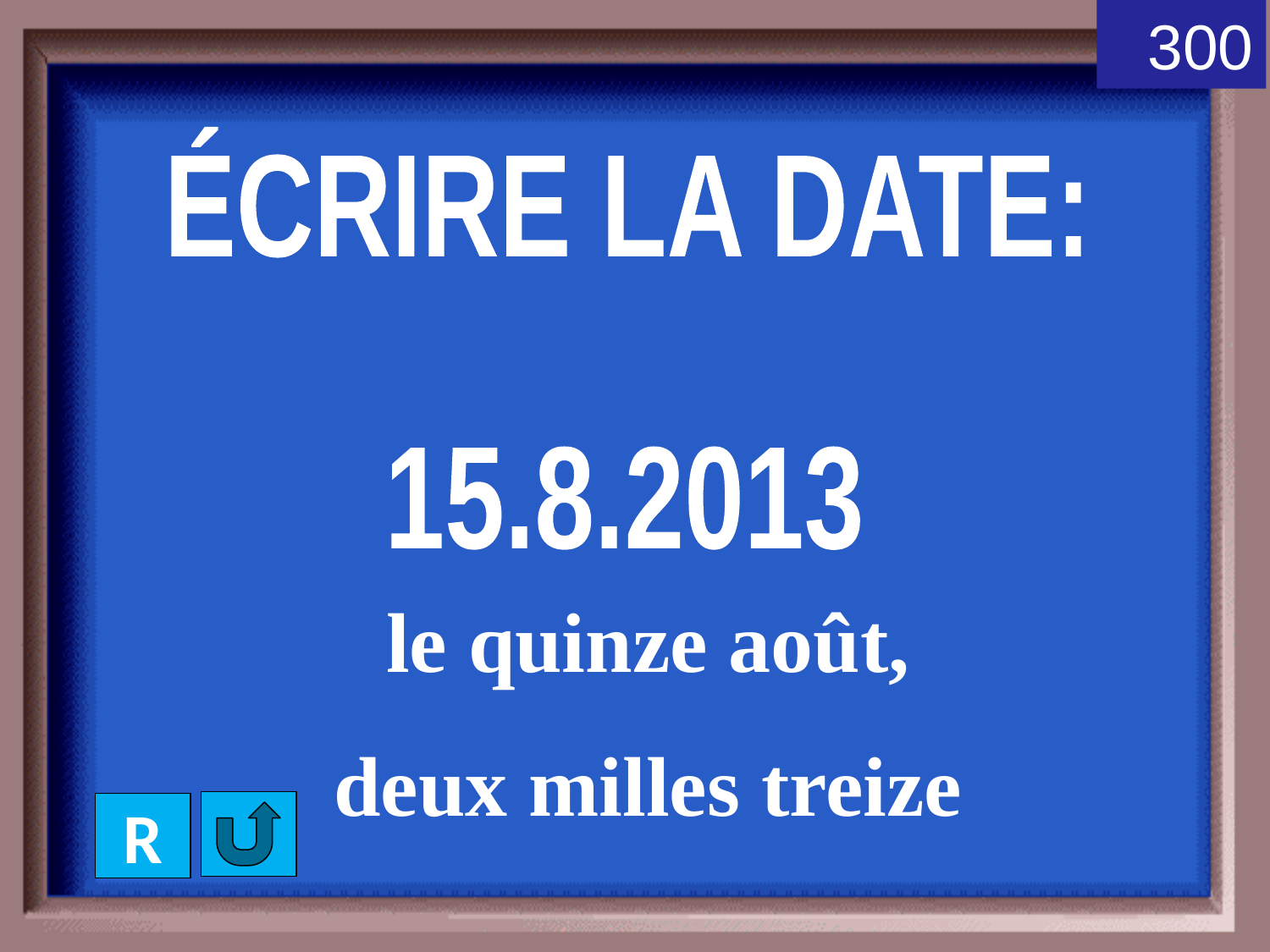

300
ÉCRIRE LA DATE:

15.8.2013
le quinze août,
deux milles treize

R